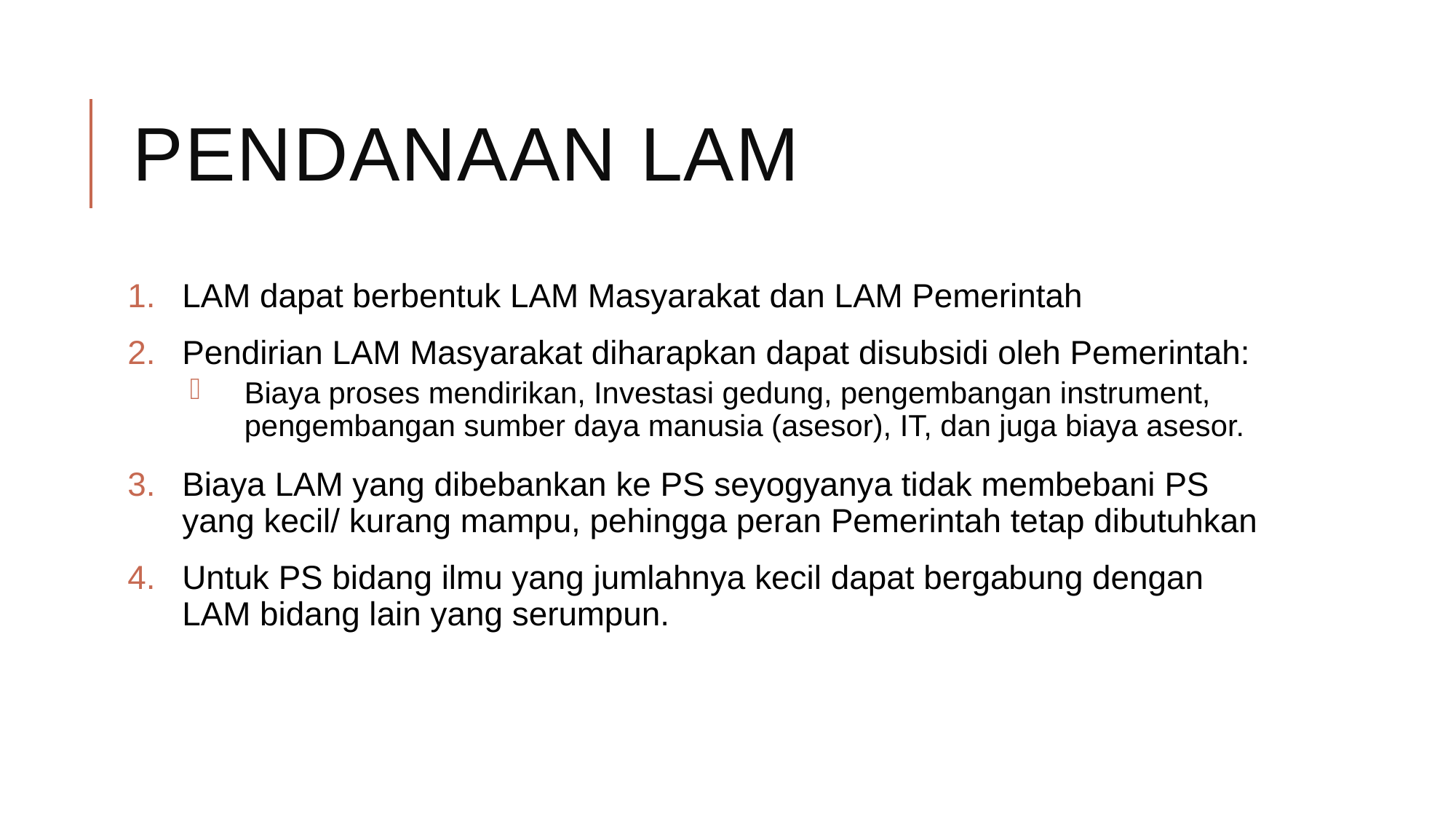

# Pendanaan lam
LAM dapat berbentuk LAM Masyarakat dan LAM Pemerintah
Pendirian LAM Masyarakat diharapkan dapat disubsidi oleh Pemerintah:
Biaya proses mendirikan, Investasi gedung, pengembangan instrument, pengembangan sumber daya manusia (asesor), IT, dan juga biaya asesor.
Biaya LAM yang dibebankan ke PS seyogyanya tidak membebani PS yang kecil/ kurang mampu, pehingga peran Pemerintah tetap dibutuhkan
Untuk PS bidang ilmu yang jumlahnya kecil dapat bergabung dengan LAM bidang lain yang serumpun.